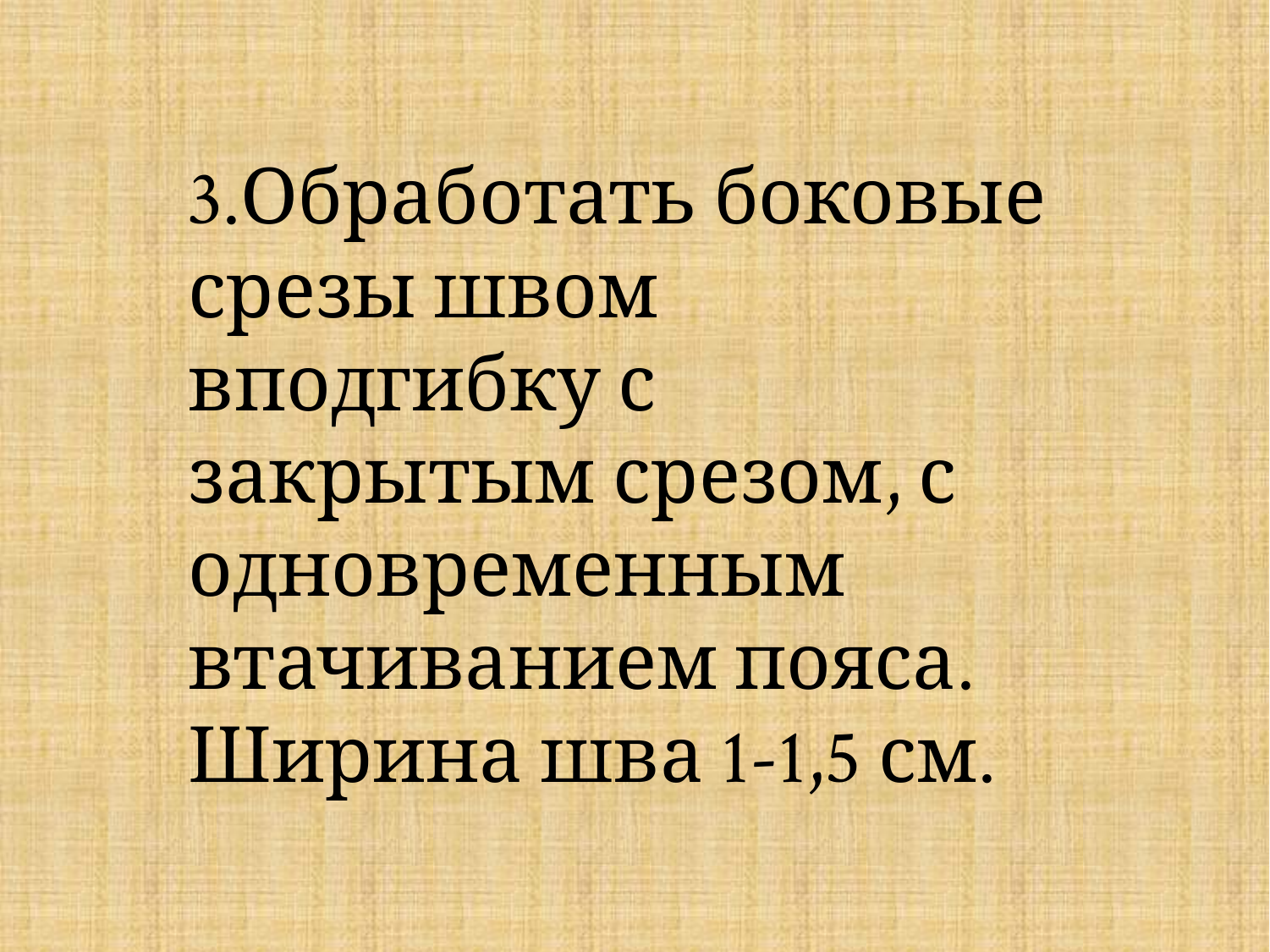

3.Обработать боковые срезы швом вподгибку с закрытым срезом, с одновременным втачиванием пояса. Ширина шва 1-1,5 см.